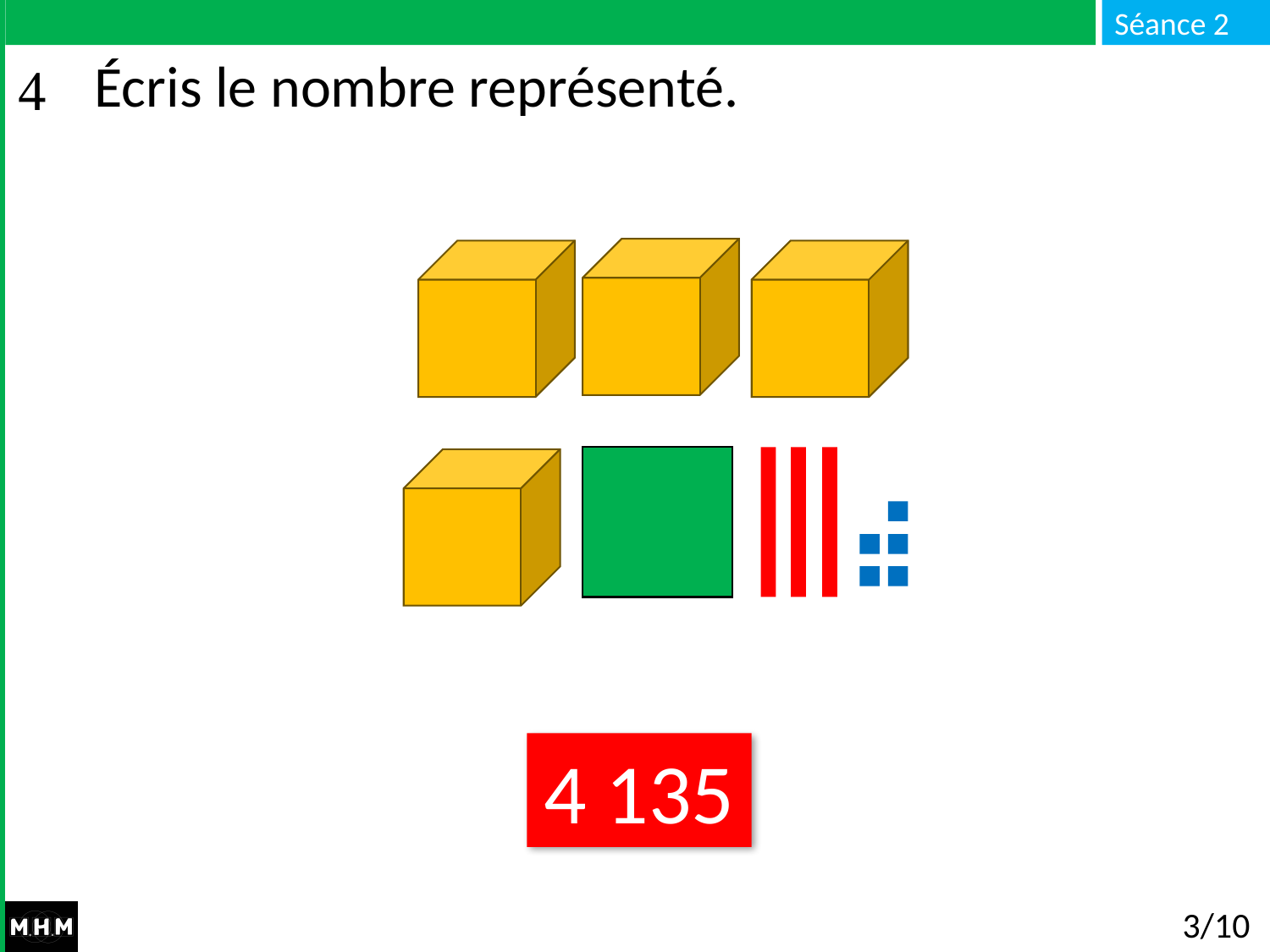

# Écris le nombre représenté.

4 135
3/10